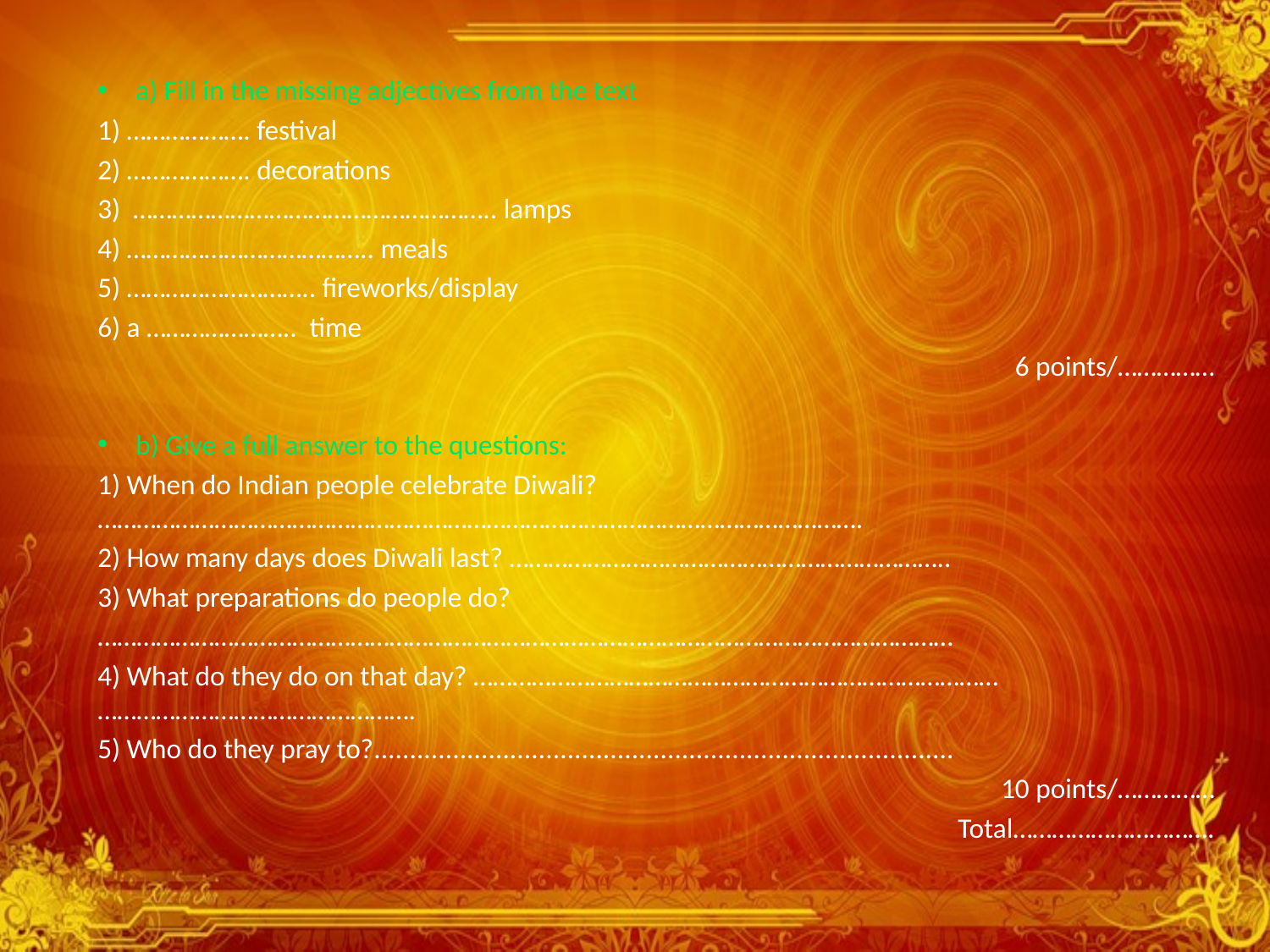

a) Fill in the missing adjectives from the text
1) ………………. festival
2) ………………. decorations
3)  ……………………………………………….. lamps
4) ……………………………….. meals
5) ……………………….. fireworks/display
6) a …………………..  time
  6 points/……………

b) Give a full answer to the questions:
1) When do Indian people celebrate Diwali?……………………………………………………………………………………………………….
2) How many days does Diwali last? …………………………………………………………..
3) What preparations do people do?
……………………………………………………………………………………………………………………
4) What do they do on that day? ……………………………………………………………………… ………………………………………….
5) Who do they pray to?.................................................................................
 10 points/……………
  Total………………………….